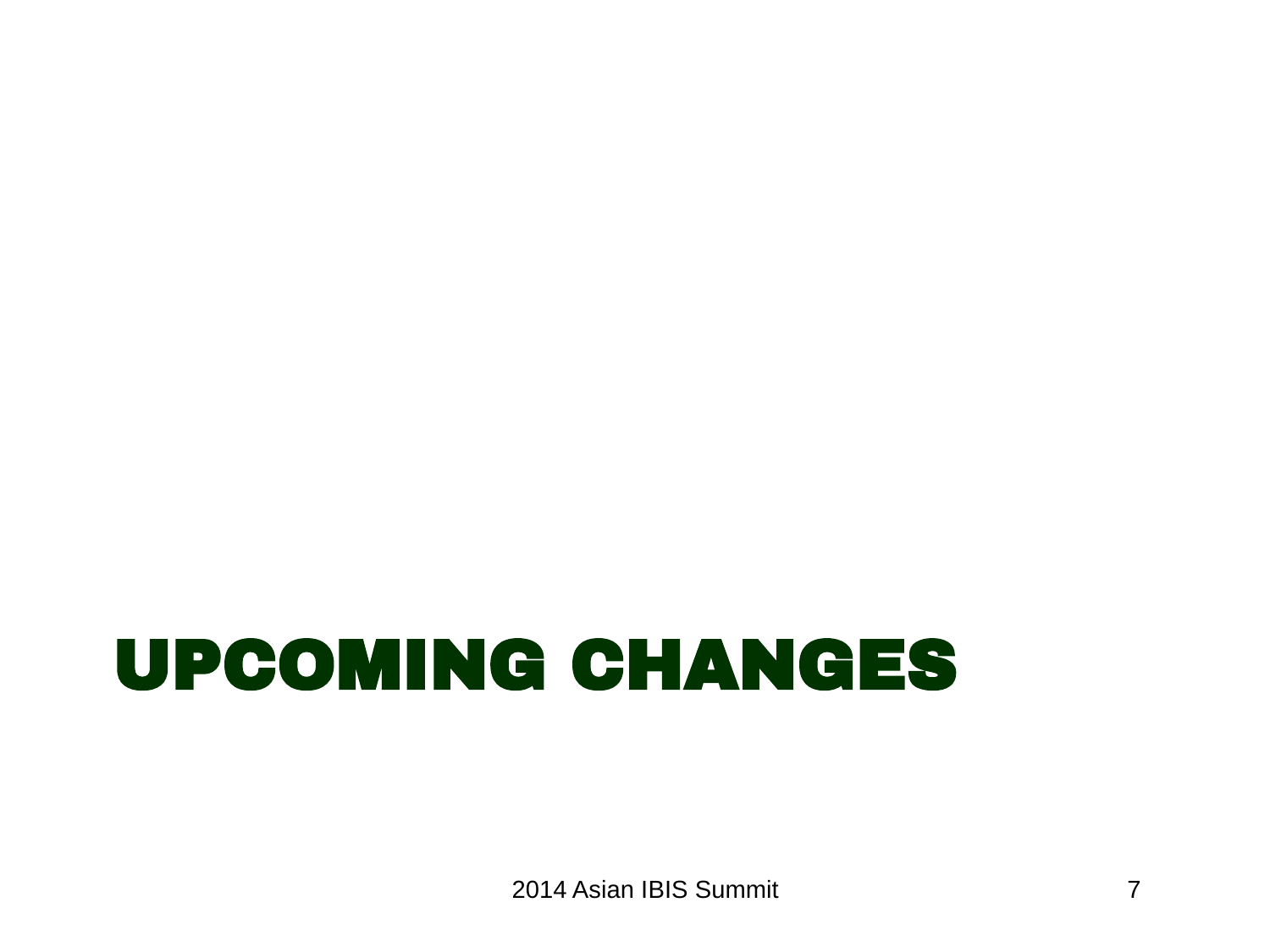

# UPCOMING CHANGES

2014 Asian IBIS Summit

7